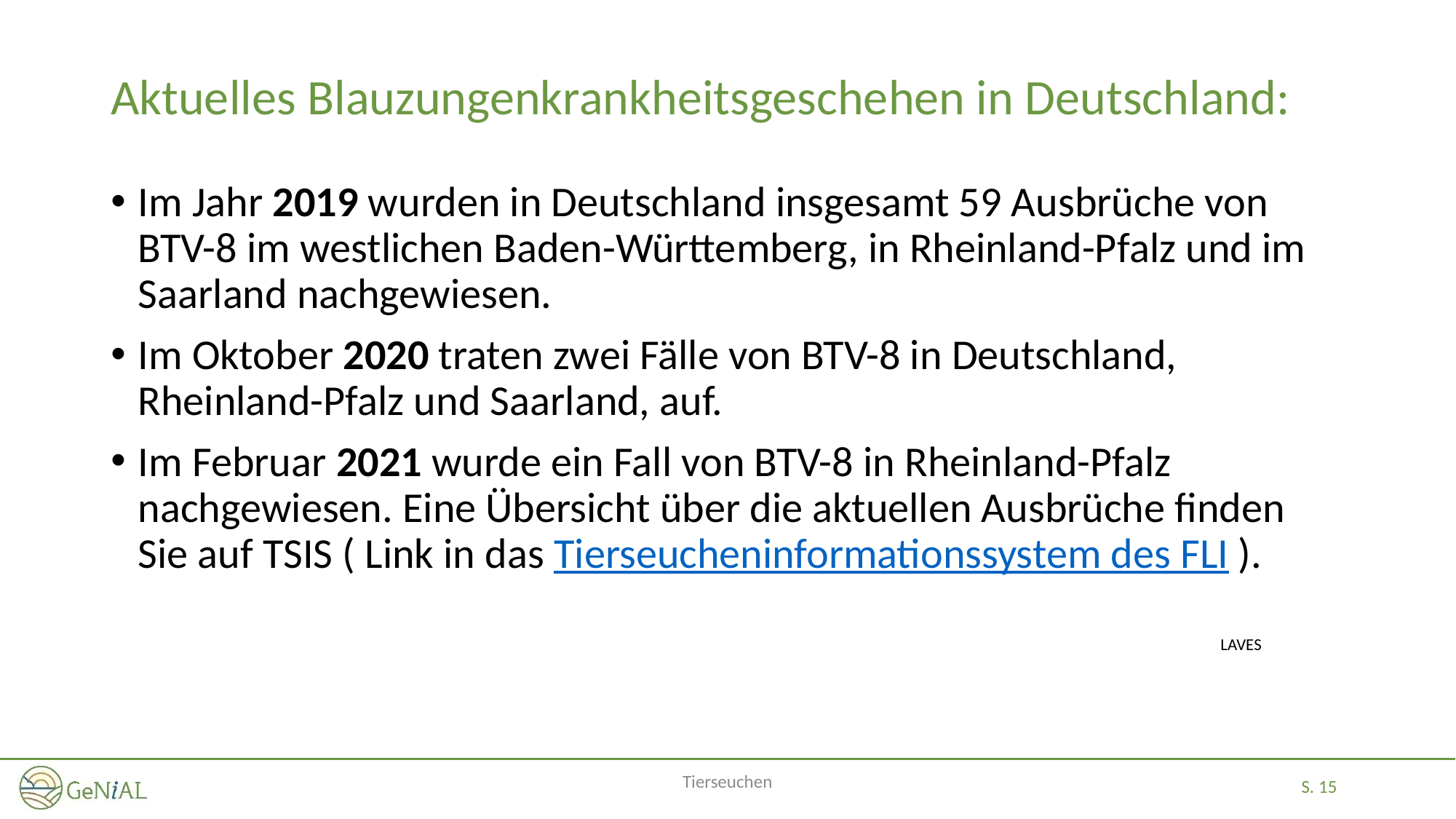

# Aktuelles Blauzungenkrankheitsgeschehen in Deutschland:
Im Jahr 2019 wurden in Deutschland insgesamt 59 Ausbrüche von BTV-8 im westlichen Baden-Württemberg, in Rheinland-Pfalz und im Saarland nachgewiesen.
Im Oktober 2020 traten zwei Fälle von BTV-8 in Deutschland, Rheinland-Pfalz und Saarland, auf.
Im Februar 2021 wurde ein Fall von BTV-8 in Rheinland-Pfalz nachgewiesen. Eine Übersicht über die aktuellen Ausbrüche finden Sie auf TSIS ( Link in das Tierseucheninformationssystem des FLI ).

LAVES
Tierseuchen